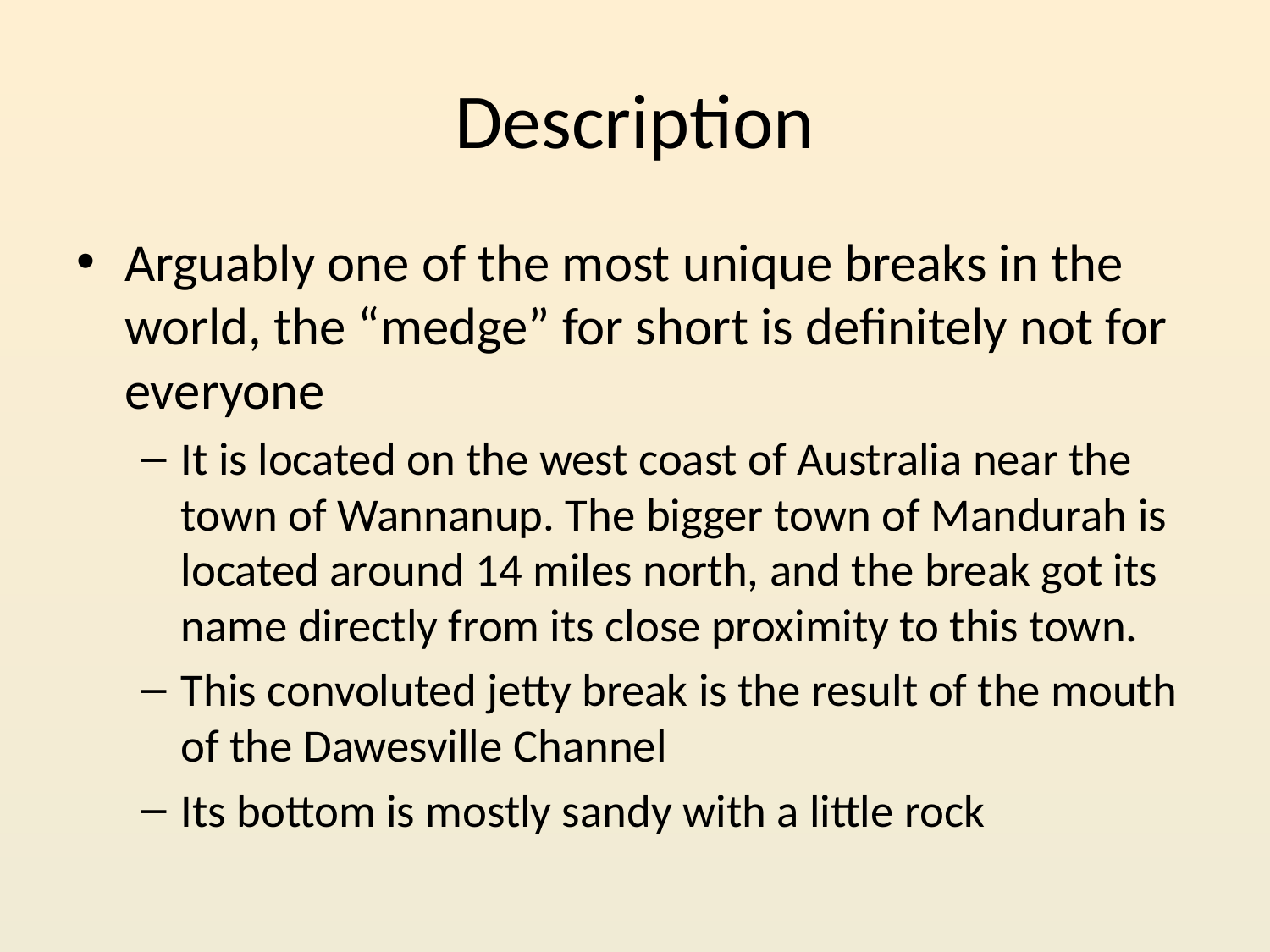

# Description
Arguably one of the most unique breaks in the world, the “medge” for short is definitely not for everyone
It is located on the west coast of Australia near the town of Wannanup. The bigger town of Mandurah is located around 14 miles north, and the break got its name directly from its close proximity to this town.
This convoluted jetty break is the result of the mouth of the Dawesville Channel
Its bottom is mostly sandy with a little rock